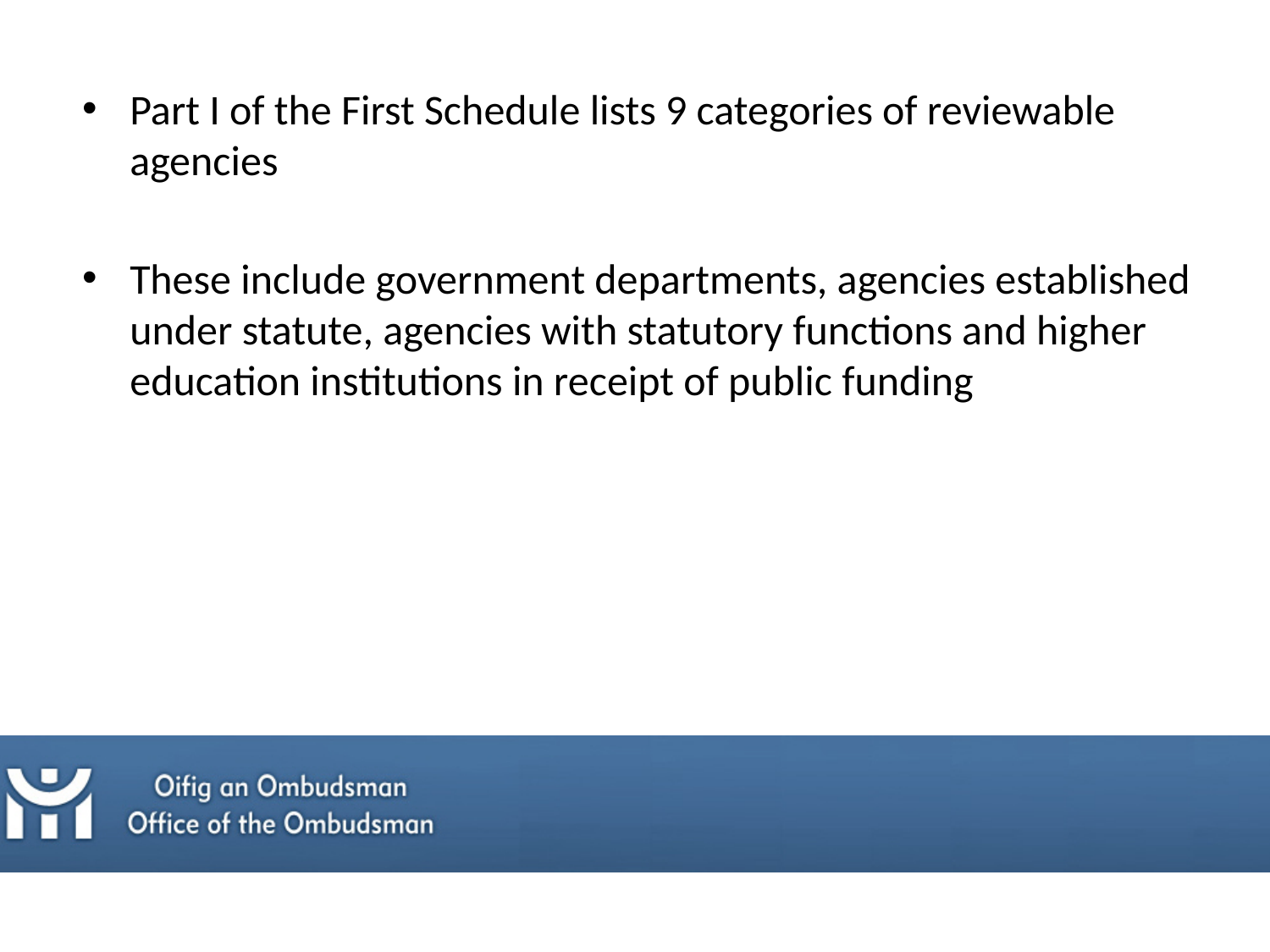

Part I of the First Schedule lists 9 categories of reviewable agencies

These include government departments, agencies established under statute, agencies with statutory functions and higher education institutions in receipt of public funding